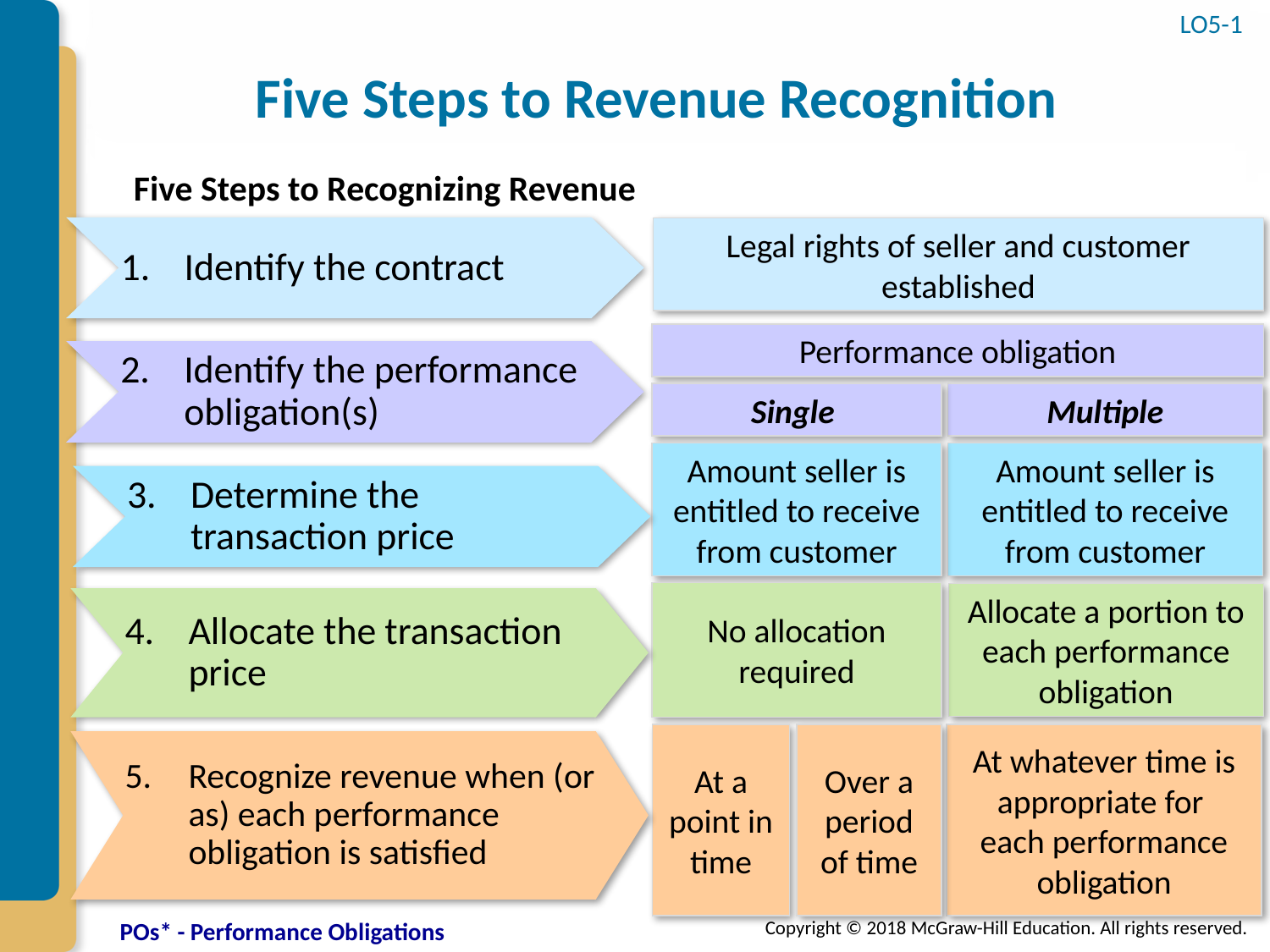

LO5-1
# Five Steps to Revenue Recognition
Five Steps to Recognizing Revenue

Identify the contract
Legal rights of seller and customer established
Performance obligation
Identify the performance obligation(s)
Single
Multiple
Amount seller is entitled to receive from customer
Amount seller is entitled to receive from customer
Determine the transaction price
No allocation required
Allocate a portion to each performance obligation
Allocate the transaction price
At a point in time
Over a period of time
At whatever time is appropriate for
each performance obligation
Recognize revenue when (or as) each performance obligation is satisfied
POs* - Performance Obligations